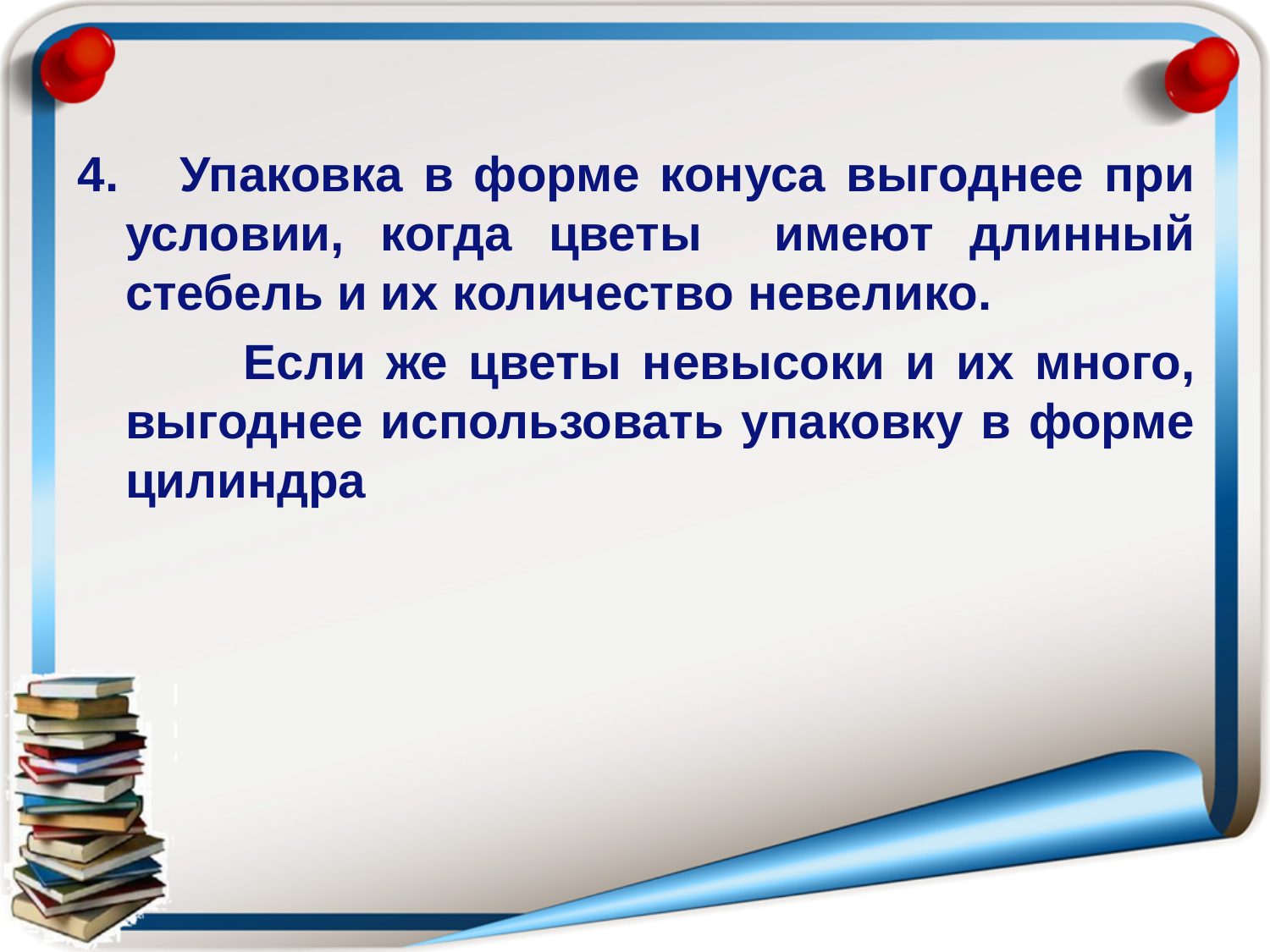

4.   Упаковка в форме конуса выгоднее при условии, когда цветы  имеют длинный стебель и их количество невелико.
        Если же цветы невысоки и их много, выгоднее использовать упаковку в форме цилиндра